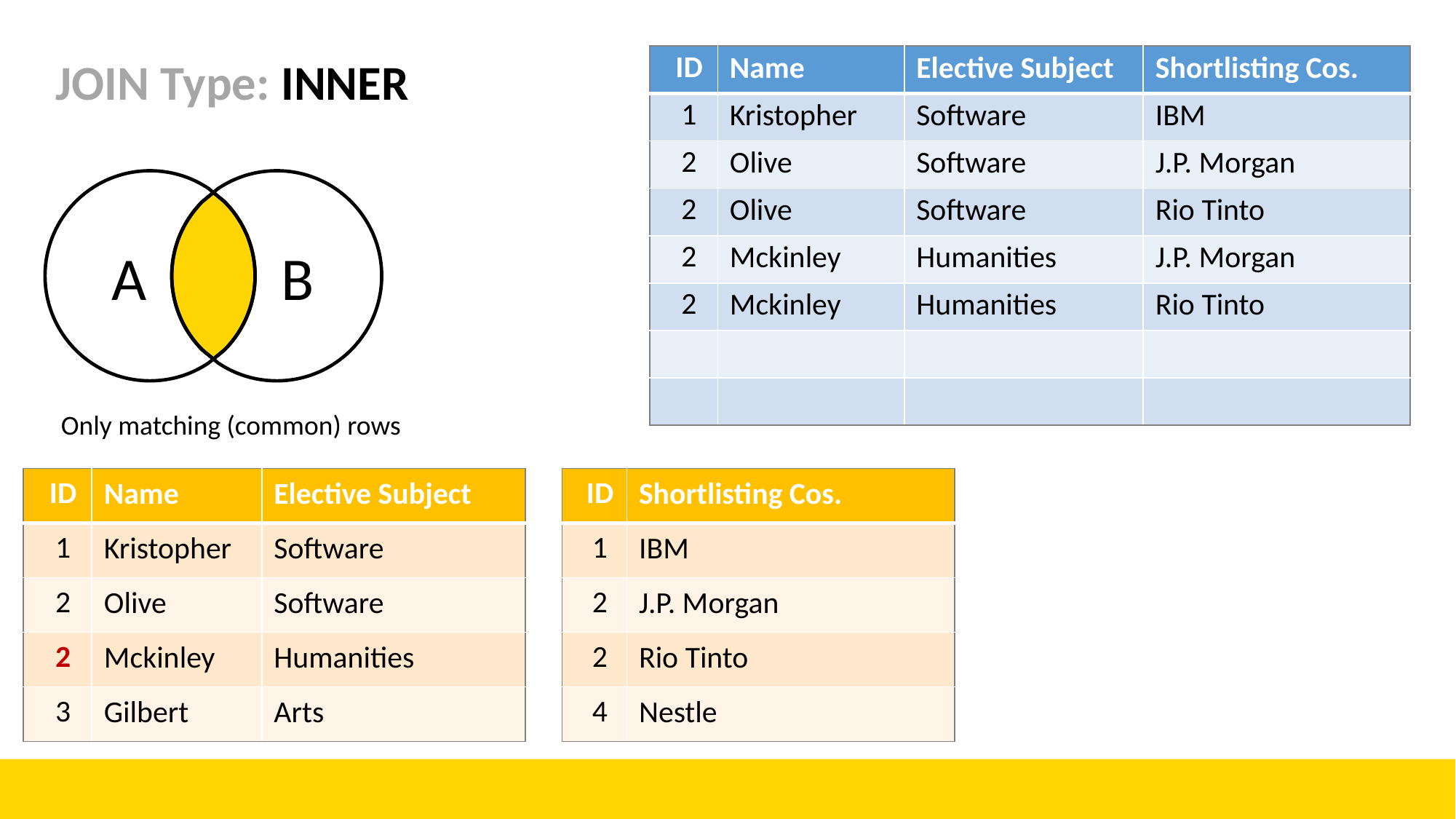

# JOIN Type: INNER
| ID | Name | Elective Subject | Shortlisting Cos. |
| --- | --- | --- | --- |
| 1 | Kristopher | Software | IBM |
| 2 | Olive | Software | J.P. Morgan |
| 2 | Olive | Software | Rio Tinto |
| 2 | Mckinley | Humanities | J.P. Morgan |
| 2 | Mckinley | Humanities | Rio Tinto |
|  |  |  |  |
|  |  |  |  |
A
B

Only matching (common) rows
| ID | Name | Elective Subject |
| --- | --- | --- |
| 1 | Kristopher | Software |
| 2 | Olive | Software |
| 2 | Mckinley | Humanities |
| 3 | Gilbert | Arts |
| ID | Shortlisting Cos. |
| --- | --- |
| 1 | IBM |
| 2 | J.P. Morgan |
| 2 | Rio Tinto |
| 4 | Nestle |